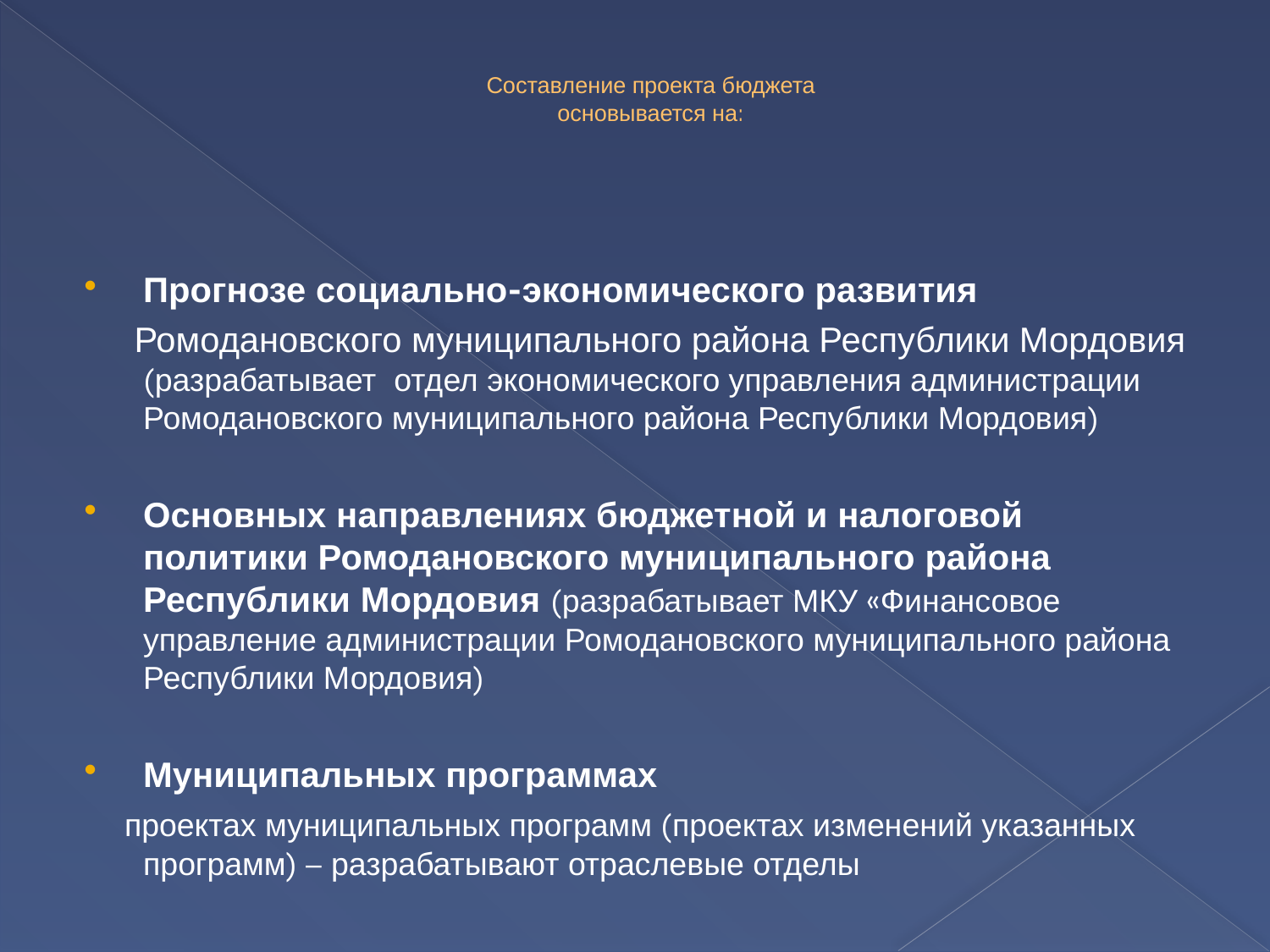

# Составление проекта бюджета основывается на:
Прогнозе социально-экономического развития
     Ромодановского муниципального района Республики Мордовия (разрабатывает  отдел экономического управления администрации Ромодановского муниципального района Республики Мордовия)

Основных направлениях бюджетной и налоговой политики Ромодановского муниципального района Республики Мордовия (разрабатывает МКУ «Финансовое управление администрации Ромодановского муниципального района Республики Мордовия)

Муниципальных программах
    проектах муниципальных программ (проектах изменений указанных программ) – разрабатывают отраслевые отделы